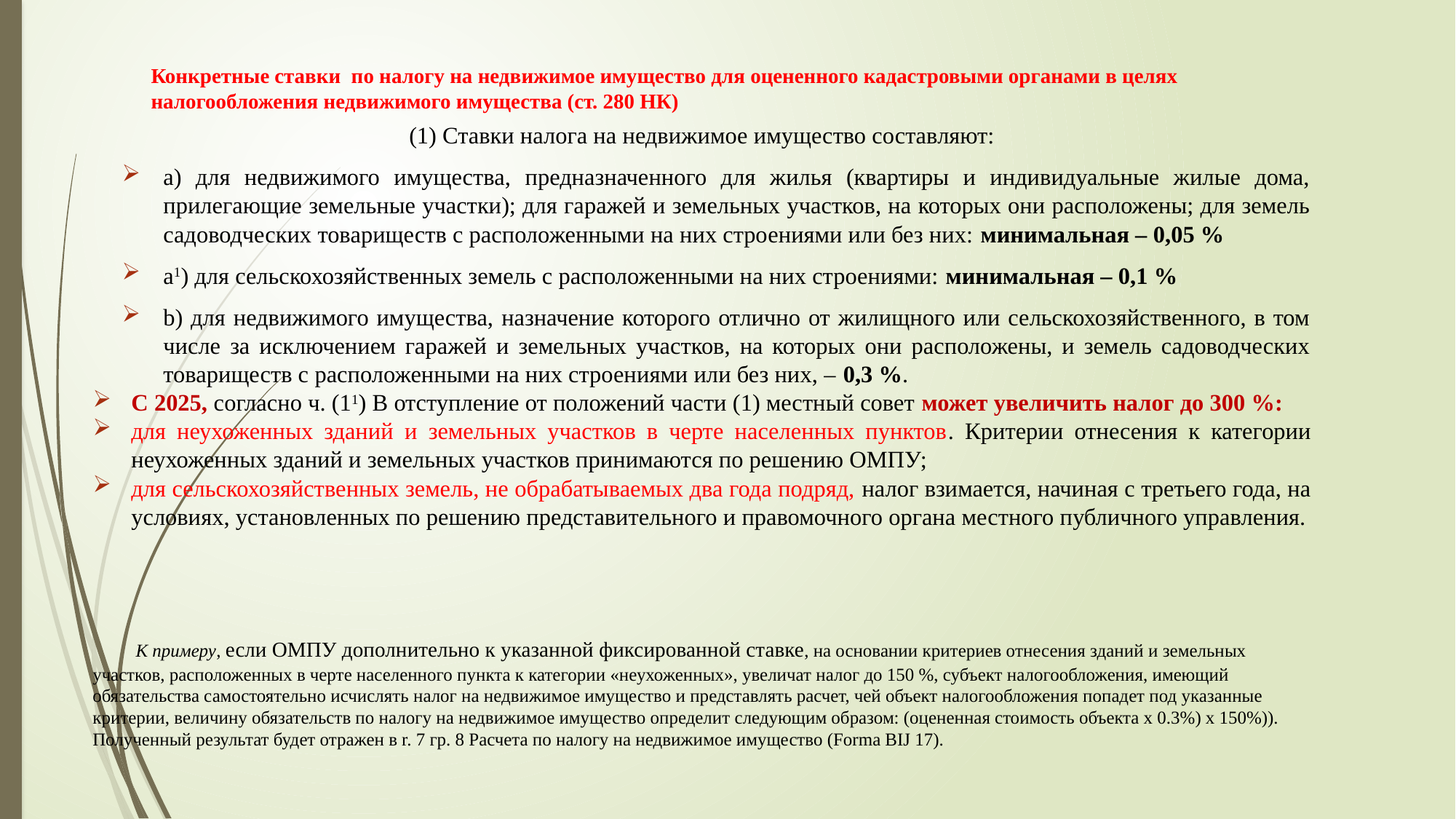

# Конкретные ставки  по налогу на недвижимое имущество для оцененного кадастровыми органами в целях налогообложения недвижимого имущества (ст. 280 НК)
(1) Ставки налога на недвижимое имущество составляют:
а) для недвижимого имущества, предназначенного для жилья (квартиры и индивидуальные жилые дома, прилегающие земельные участки); для гаражей и земельных участков, на которых они расположены; для земель садоводческих товариществ с расположенными на них строениями или без них: минимальная – 0,05 %
a1) для сельскохозяйственных земель с расположенными на них строениями: минимальная – 0,1 %
b) для недвижимого имущества, назначение которого отлично от жилищного или сельскохозяйственного, в том числе за исключением гаражей и земельных участков, на которых они расположены, и земель садоводческих товариществ с расположенными на них строениями или без них, – 0,3 %.
С 2025, согласно ч. (11) В отступление от положений части (1) местный совет может увеличить налог до 300 %:
для неухоженных зданий и земельных участков в черте населенных пунктов. Критерии отнесения к категории неухоженных зданий и земельных участков принимаются по решению ОМПУ;​
для сельскохозяйственных земель, не обрабатываемых два года подряд, налог взимается, начиная с третьего года, на условиях, установленных по решению представительного и правомочного органа местного публичного управления.
       К примеру, если ОМПУ дополнительно к указанной фиксированной ставке, на основании критериев отнесения зданий и земельных участков, расположенных в черте населенного пункта к категории «неухоженных», увеличат налог до 150 %, субъект налогообложения, имеющий обязательства самостоятельно исчислять налог на недвижимое имущество и представлять расчет, чей объект налогообложения попадет под указанные критерии, величину обязательств по налогу на недвижимое имущество определит следующим образом: (оцененная стоимость объекта x 0.3%) x 150%)).  Полученный результат будет отражен в r. 7 гр. 8 Расчета по налогу на недвижимое имущество (Forma BIJ 17).